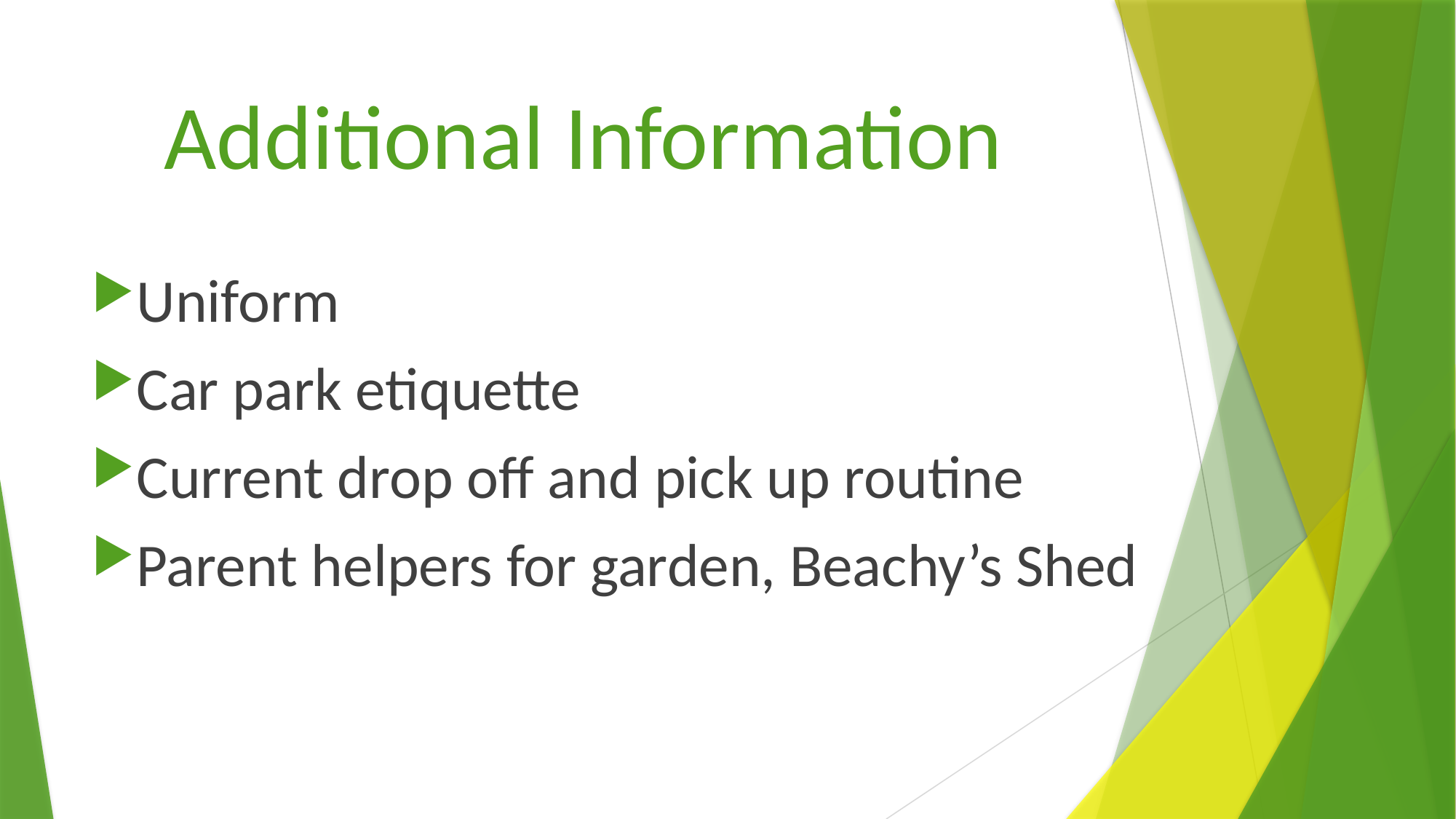

# Additional Information
Uniform
Car park etiquette
Current drop off and pick up routine
Parent helpers for garden, Beachy’s Shed